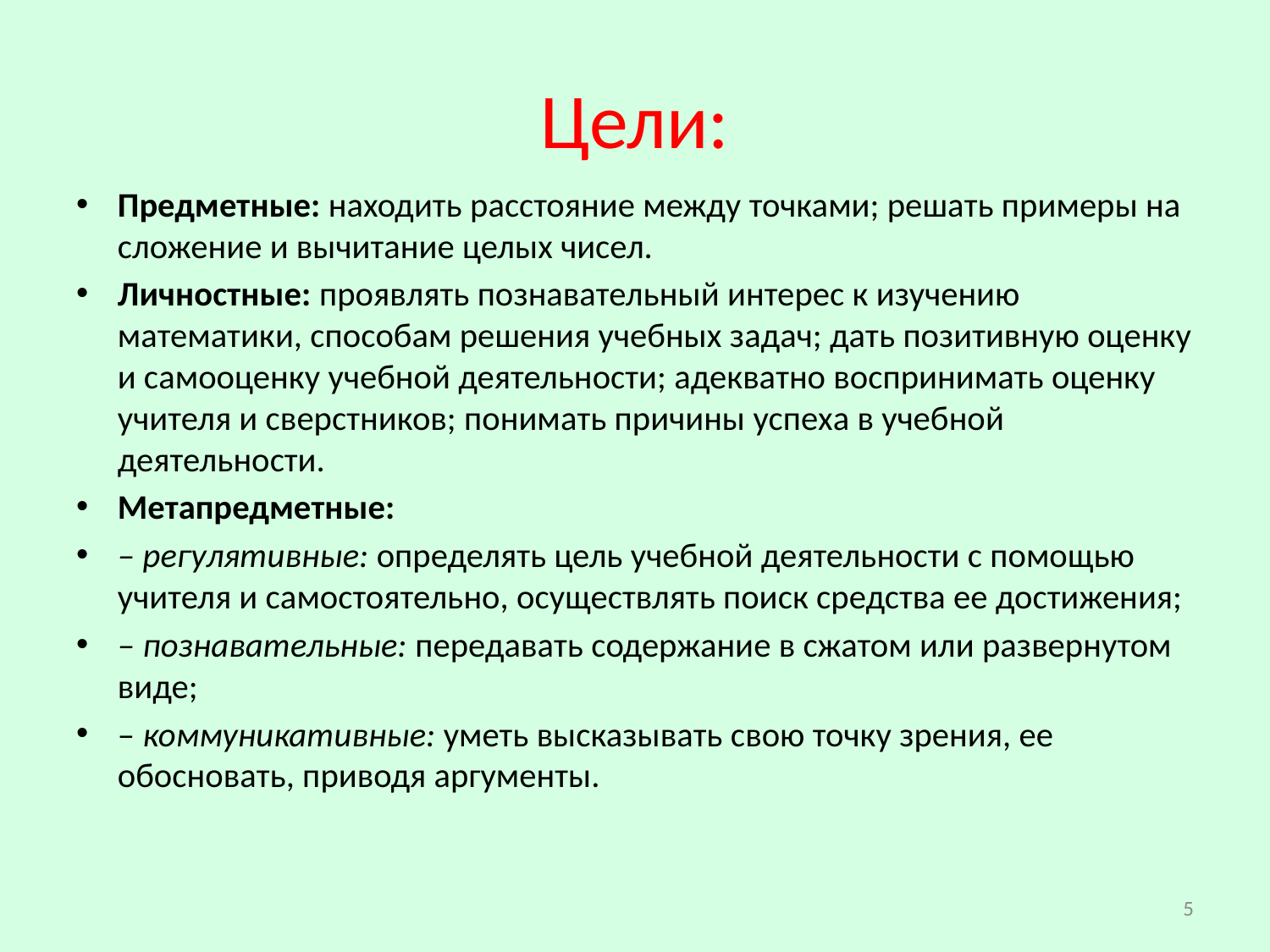

# Цели:
Предметные: находить расстояние между точками; решать примеры на сложение и вычитание целых чисел.
Личностные: проявлять познавательный интерес к изучению математики, способам решения учебных задач; дать позитивную оценку и самооценку учебной деятельности; адекватно воспринимать оценку учителя и сверстников; понимать причины успеха в учебной деятельности.
Метапредметные:
– регулятивные: определять цель учебной деятельности с помощью учителя и самостоятельно, осуществлять поиск средства ее достижения;
– познавательные: передавать содержание в сжатом или развернутом виде;
– коммуникативные: уметь высказывать свою точку зрения, ее обосновать, приводя аргументы.

5